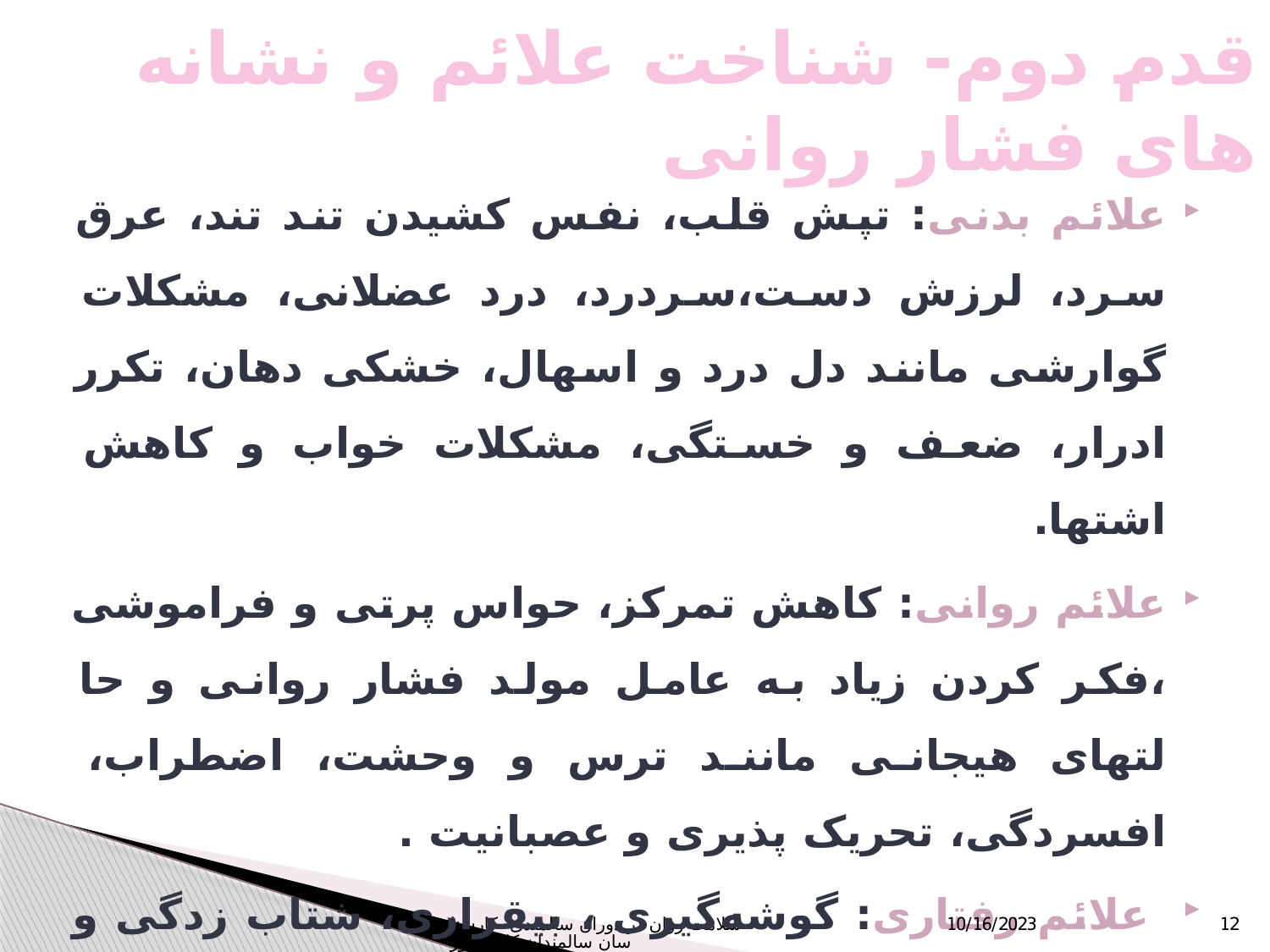

# قدم دوم- شناخت علائم و نشانه های فشار روانی
علائم بدنی: تپش قلب، نفس کشیدن تند تند، عرق سرد، لرزش دست،سردرد، درد عضلانی، مشکلات گوارشی مانند دل درد و اسهال، خشکی دهان، تکرر ادرار، ضعف و خستگی، مشکلات خواب و کاهش اشتها.
علائم روانی: کاهش تمرکز، حواس پرتی و فراموشی ،فکر کردن زیاد به عامل مولد فشار روانی و حا لتهای هیجانی مانند ترس و وحشت، اضطراب، افسردگی، تحریک پذیری و عصبانیت .
 علائم رفتاری: گوشه‌گیری ، بیقراری، شتاب زدگی و دست پاچگی در انجام کارها، پرحرفی یا  کم حر ف شدن ،کاهش توانایی انجام کارهای روزمره و افزایش تنش و درگیری با دیگران
سلامت روان در دوران سالمندی- کارشناسان سالمندان کل کشور
10/16/2023
12